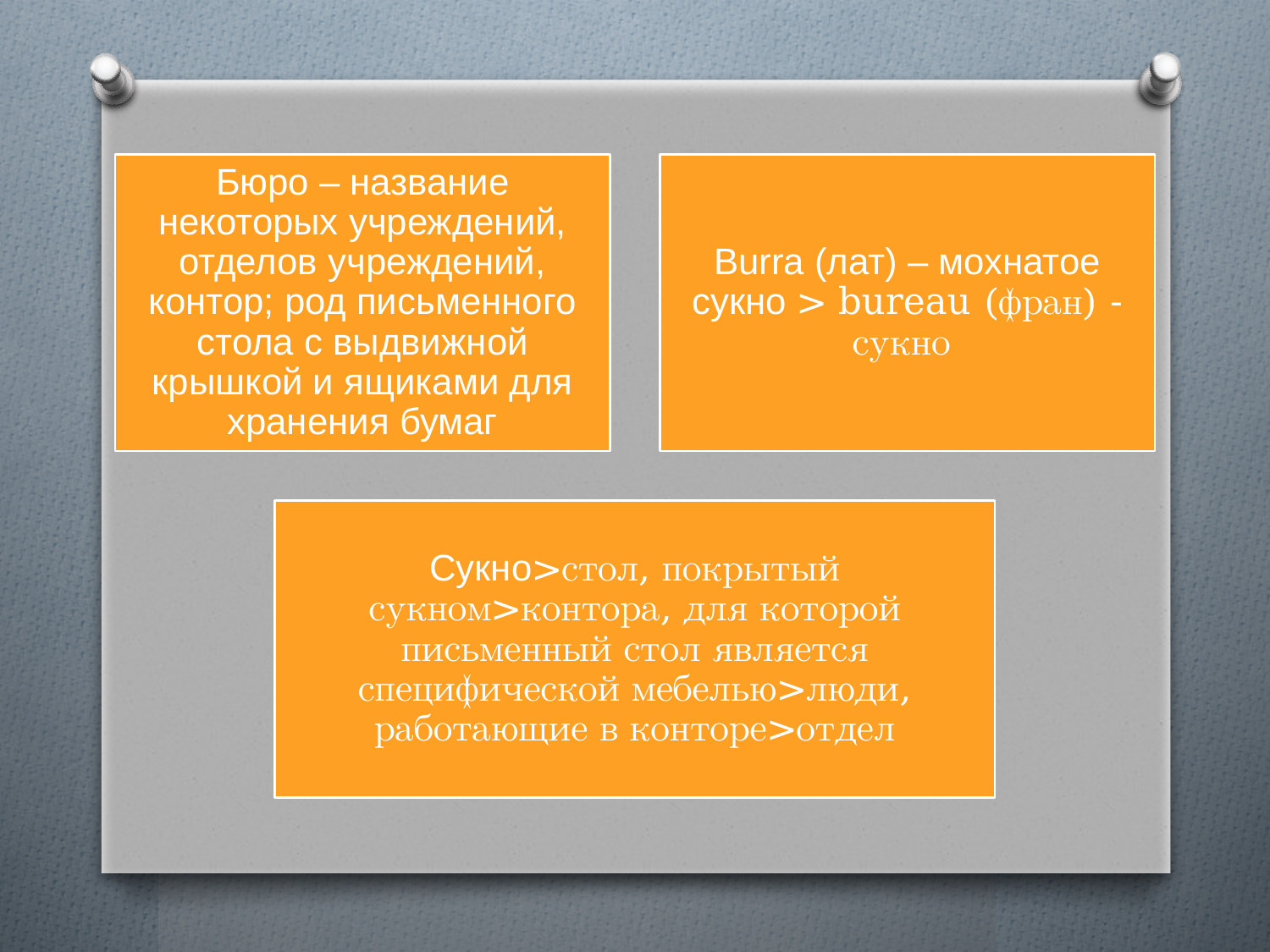

Бюро – название некоторых учреждений, отделов учреждений, контор; род письменного стола с выдвижной крышкой и ящиками для хранения бумаг
Burra (лат) – мохнатое сукно > bureau (фран) - сукно
Сукно>стол, покрытый сукном>контора, для которой письменный стол является специфической мебелью>люди, работающие в конторе>отдел